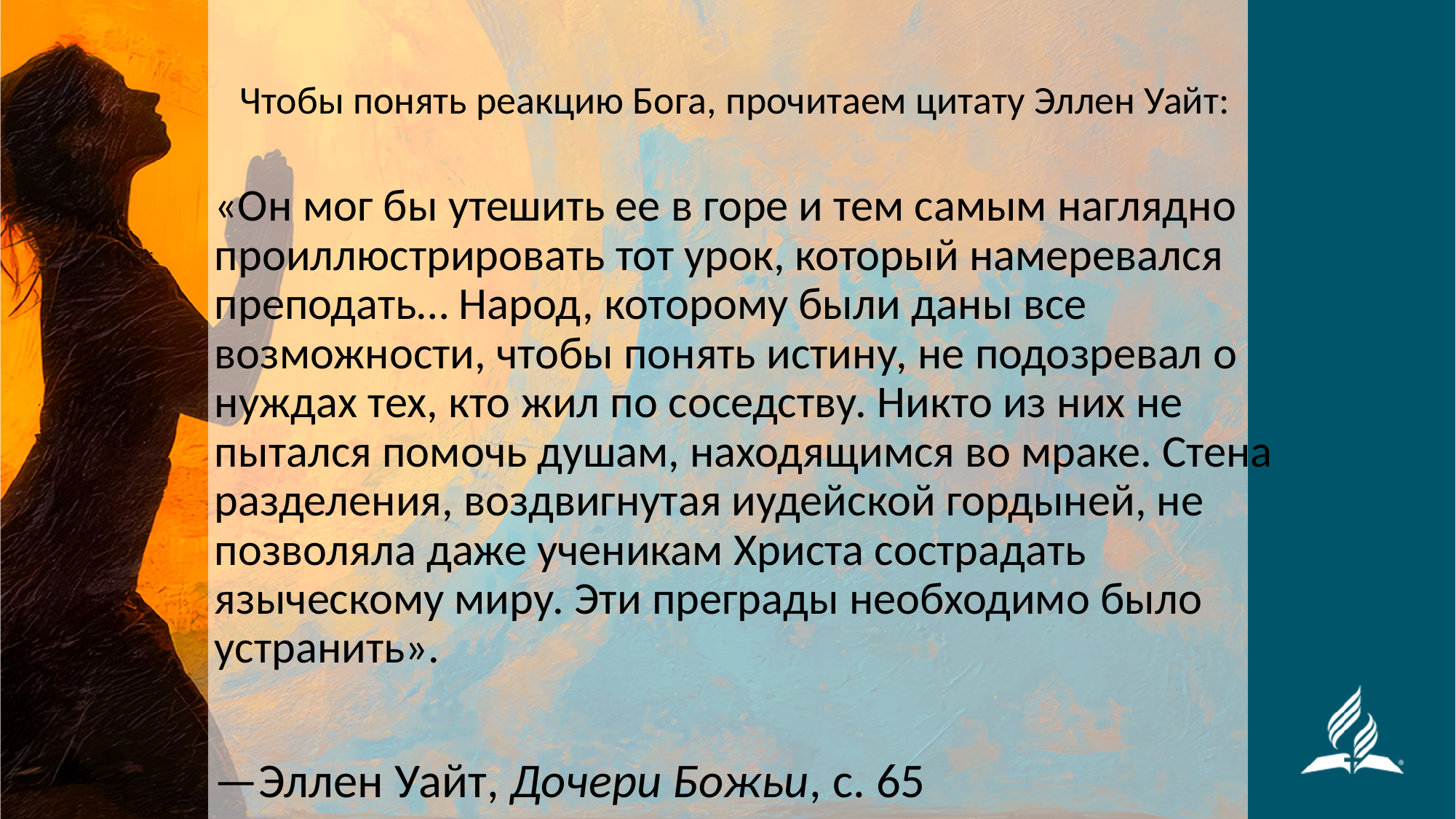

# Чтобы понять реакцию Бога, прочитаем цитату Эллен Уайт:
«Он мог бы утешить ее в горе и тем самым наглядно проиллюстрировать тот урок, который намеревался преподать… Народ, которому были даны все возможности, чтобы понять истину, не подозревал о нуждах тех, кто жил по соседству. Никто из них не пытался помочь душам, находящимся во мраке. Стена разделения, воздвигнутая иудейской гордыней, не позволяла даже ученикам Христа сострадать языческому миру. Эти преграды необходимо было устранить».

—Эллен Уайт, Дочери Божьи, с. 65